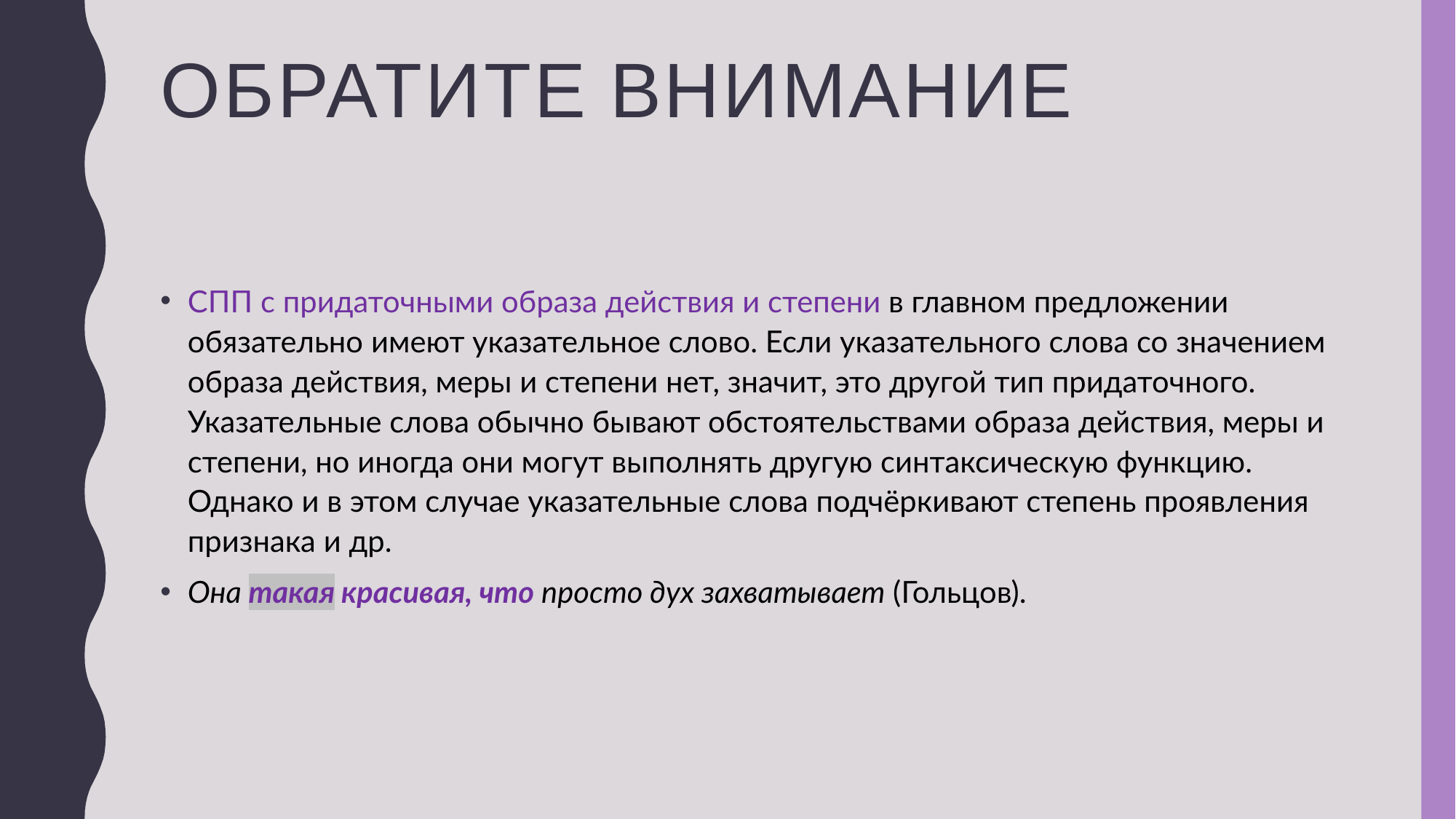

# Обратите внимание
СПП с придаточными образа действия и степени в главном предложении обязательно имеют указательное слово. Если указательного слова со значением образа действия, меры и степени нет, значит, это другой тип придаточного. Указательные слова обычно бывают обстоятельствами образа действия, меры и степени, но иногда они могут выполнять другую синтаксическую функцию. Однако и в этом случае указательные слова подчёркивают степень проявления признака и др.
Она такая красивая, что просто дух захватывает (Гольцов).